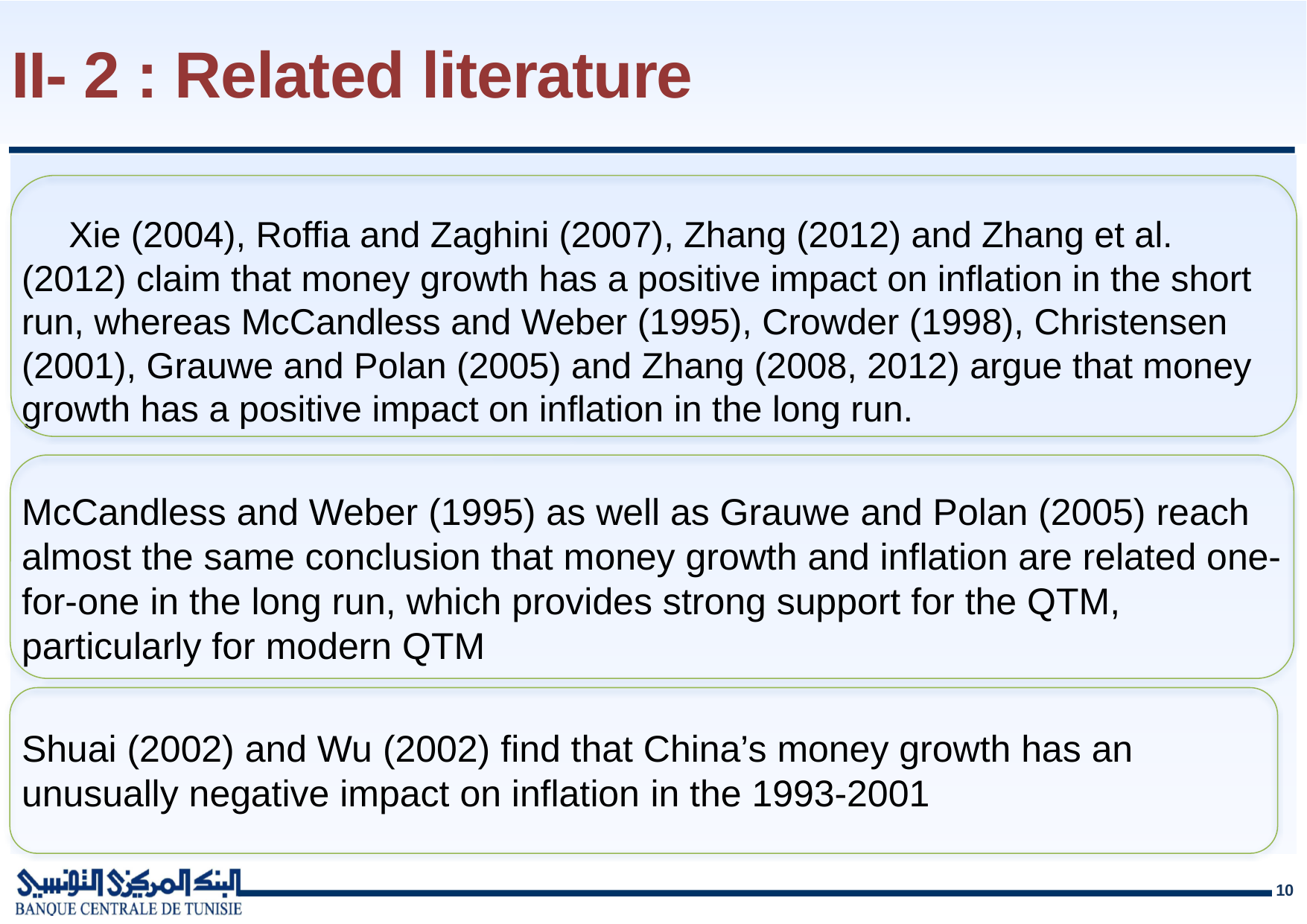

# II- 2 : Related literature

      Xie (2004), Roffia and Zaghini (2007), Zhang (2012) and Zhang et al. (2012) claim that money growth has a positive impact on inflation in the short run, whereas McCandless and Weber (1995), Crowder (1998), Christensen (2001), Grauwe and Polan (2005) and Zhang (2008, 2012) argue that money growth has a positive impact on inflation in the long run.

McCandless and Weber (1995) as well as Grauwe and Polan (2005) reach almost the same conclusion that money growth and inflation are related one-for-one in the long run, which provides strong support for the QTM, particularly for modern QTM

Shuai (2002) and Wu (2002) find that China’s money growth has an unusually negative impact on inflation in the 1993-2001

10